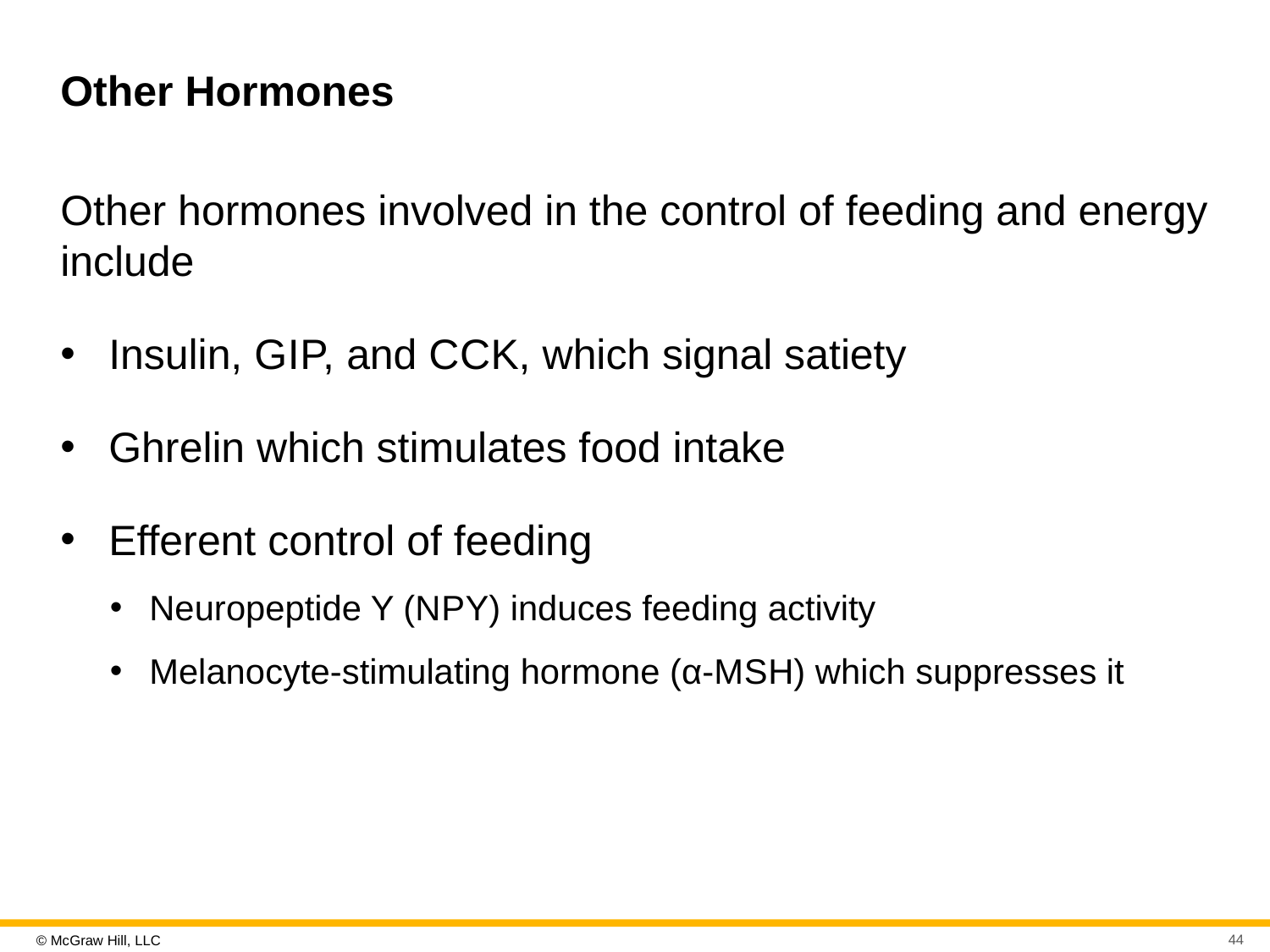

# Other Hormones
Other hormones involved in the control of feeding and energy include
Insulin, G I P, and C C K, which signal satiety
Ghrelin which stimulates food intake
Efferent control of feeding
Neuropeptide Y (N P Y) induces feeding activity
Melanocyte-stimulating hormone (α-M S H) which suppresses it
44